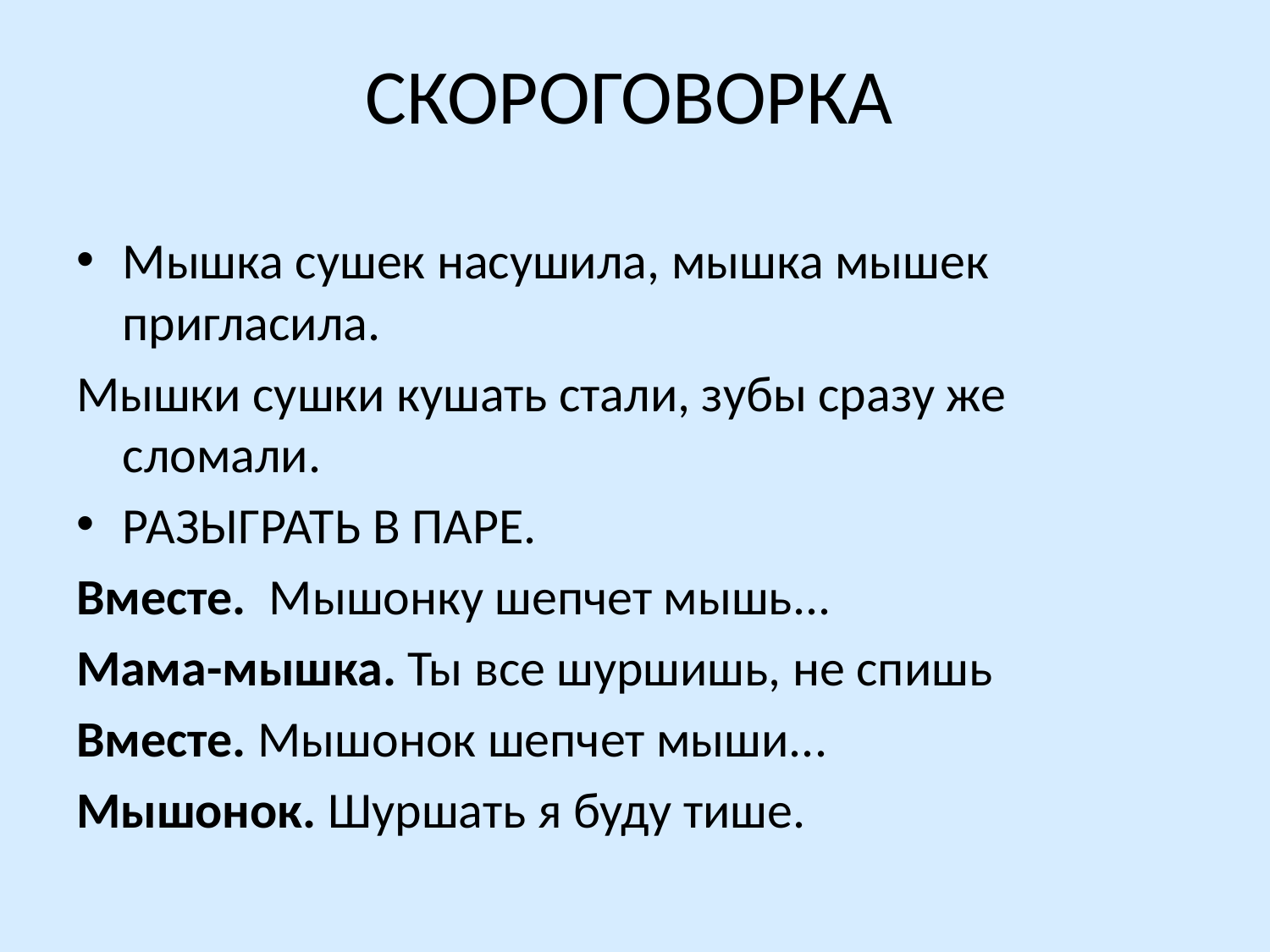

# СКОРОГОВОРКА
Мышка сушек насушила, мышка мышек пригласила.
Мышки сушки кушать стали, зубы сразу же сломали.
РАЗЫГРАТЬ В ПАРЕ.
Вместе.  Мышонку шепчет мышь...
Мама-мышка. Ты все шуршишь, не спишь
Вместе. Мышонок шепчет мыши...
Мышонок. Шуршать я буду тише.